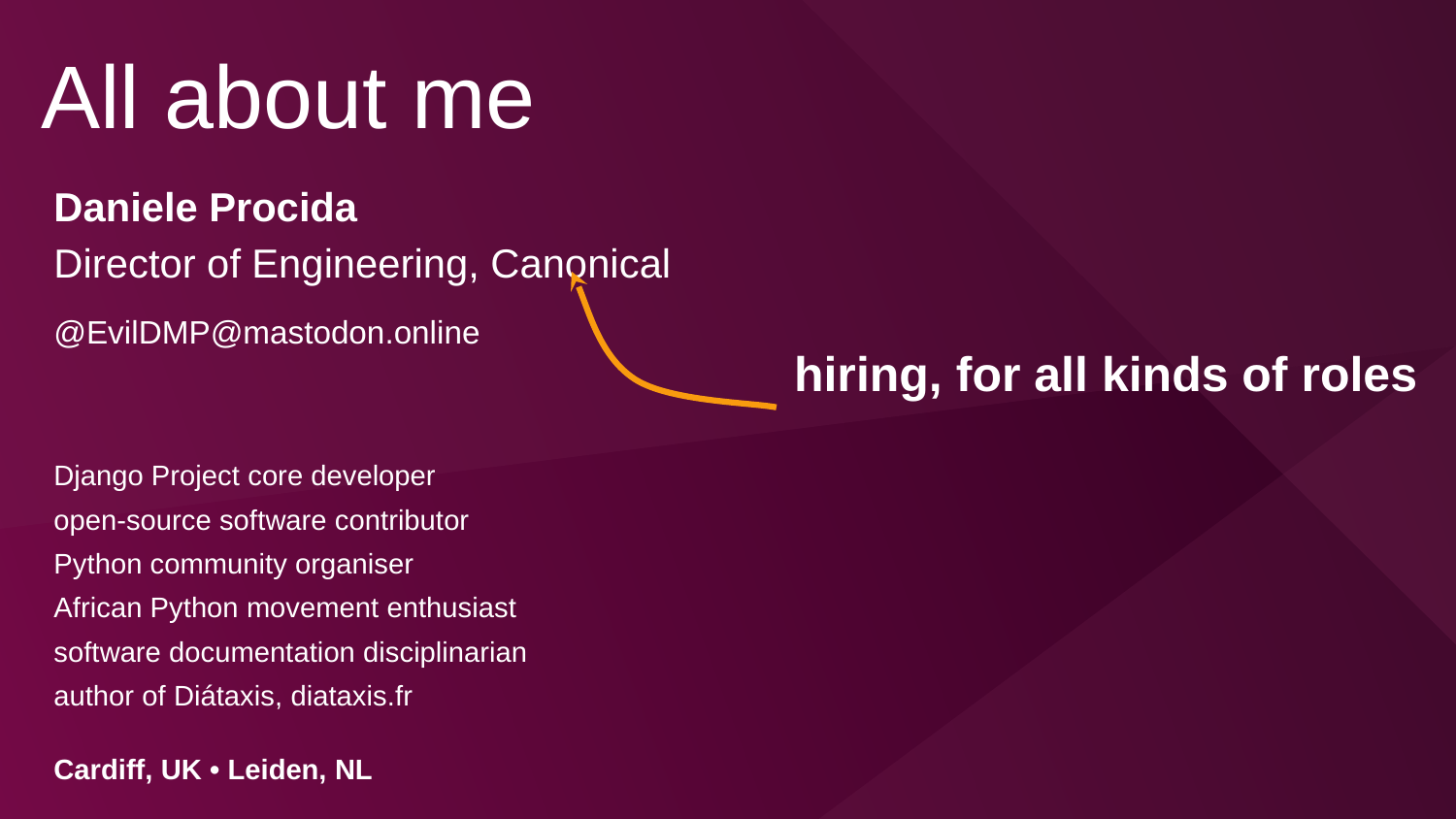

# All about me
Daniele Procida
Director of Engineering, Canonical
@EvilDMP@mastodon.online

hiring, for all kinds of roles
Django Project core developer
open-source software contributor
Python community organiser
African Python movement enthusiast
software documentation disciplinarian
author of Diátaxis, diataxis.fr
Cardiff, UK • Leiden, NL